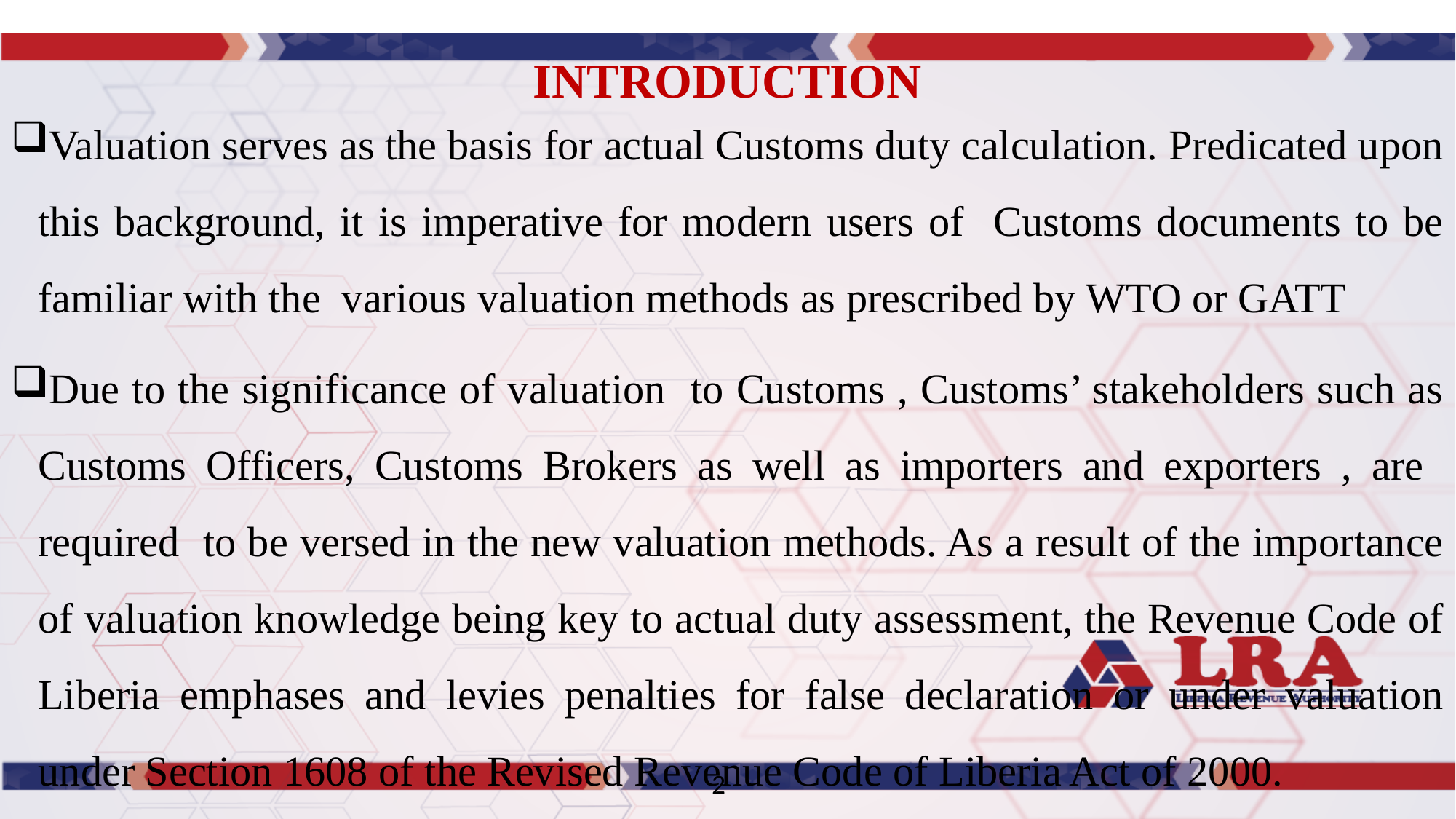

# INTRODUCTION
Valuation serves as the basis for actual Customs duty calculation. Predicated upon this background, it is imperative for modern users of  Customs documents to be familiar with the  various valuation methods as prescribed by WTO or GATT
Due to the significance of valuation  to Customs , Customs’ stakeholders such as Customs Officers, Customs Brokers as well as importers and exporters , are  required  to be versed in the new valuation methods. As a result of the importance of valuation knowledge being key to actual duty assessment, the Revenue Code of Liberia emphases and levies penalties for false declaration or under valuation under Section 1608 of the Revised Revenue Code of Liberia Act of 2000.

2